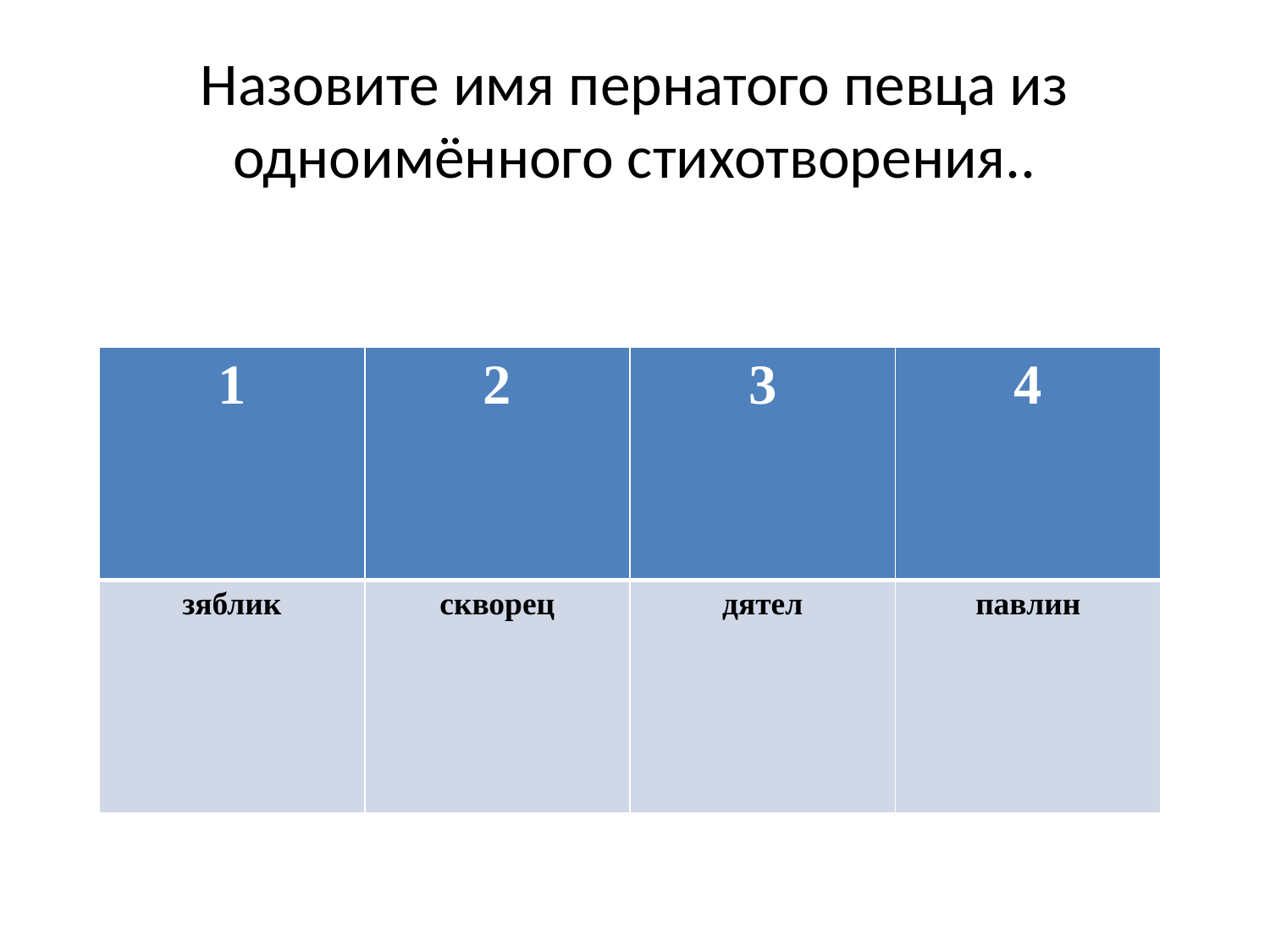

# Назовите имя пернатого певца из одноимённого стихотворения..
| 1 | 2 | 3 | 4 |
| --- | --- | --- | --- |
| зяблик | скворец | дятел | павлин |